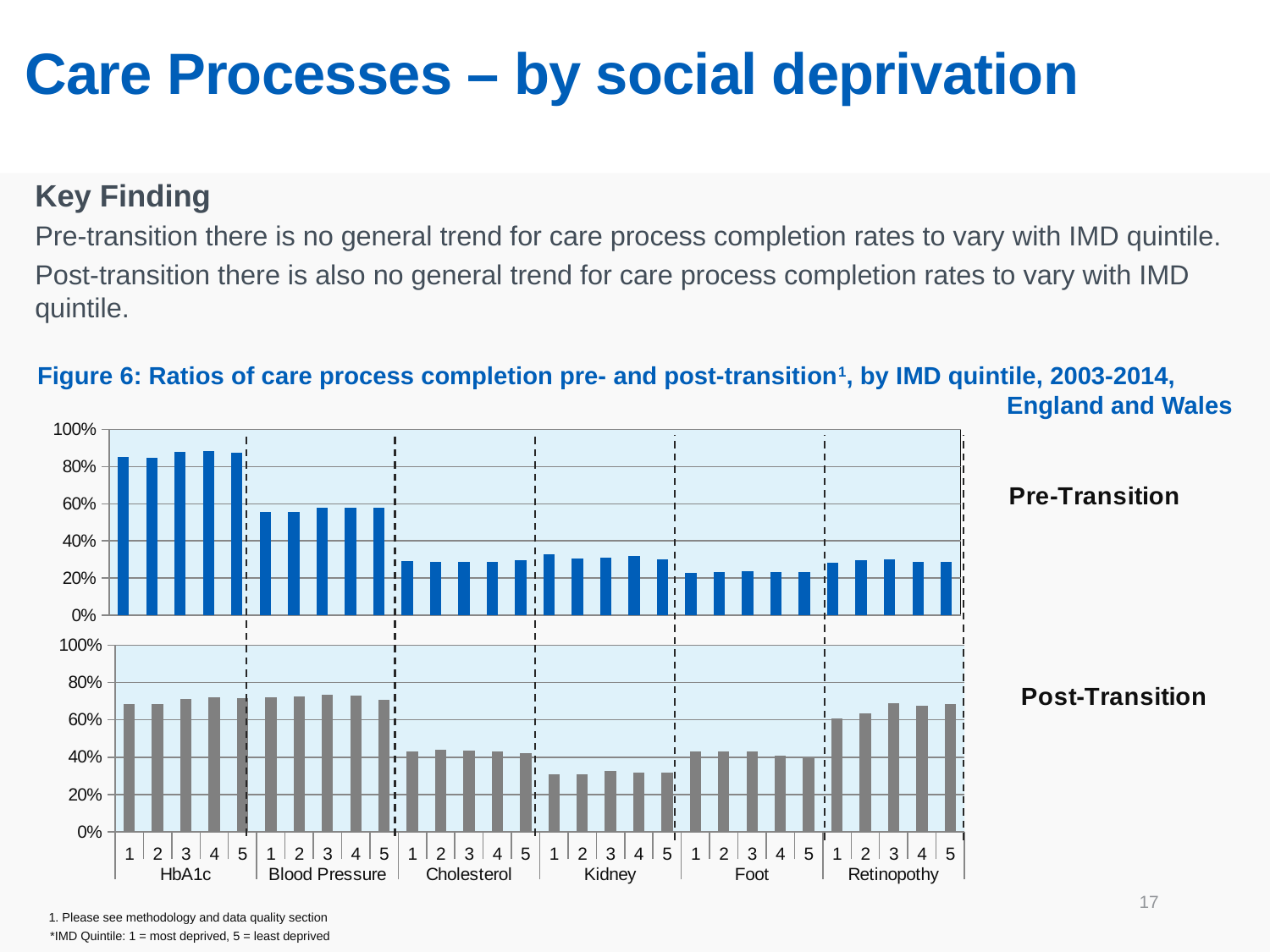

# Care Processes – by social deprivation
Key Finding
Pre-transition there is no general trend for care process completion rates to vary with IMD quintile.
Post-transition there is also no general trend for care process completion rates to vary with IMD quintile.
Figure 6: Ratios of care process completion pre- and post-transition1, by IMD quintile, 2003-2014,
England and Wales

### Chart: Pre-Transition

| Category | CP - Pre |
|---|---|
| 1 | 0.8530836293186955 |
| 2 | 0.8489566081483935 |
| 3 | 0.8806451612903226 |
| 4 | 0.8847262247838616 |
| 5 | 0.8725112395632627 |
| 1 | 0.5547303842428156 |
| 2 | 0.5568068896985757 |
| 3 | 0.5764516129032258 |
| 4 | 0.5795709253922511 |
| 5 | 0.5806037251123957 |
| 1 | 0.29350984824023246 |
| 2 | 0.2858562437893342 |
| 3 | 0.28580645161290325 |
| 4 | 0.28914505283381364 |
| 5 | 0.2944765574823378 |
| 1 | 0.3277365192121408 |
| 2 | 0.30573037429612454 |
| 3 | 0.31193548387096776 |
| 4 | 0.31988472622478387 |
| 5 | 0.30057803468208094 |
| 1 | 0.22882999353587588 |
| 2 | 0.23255813953488372 |
| 3 | 0.23794108125606991 |
| 4 | 0.23402889245585876 |
| 5 | 0.23291221250404923 |
| 1 | 0.2832822608103507 |
| 2 | 0.2954866008462623 |
| 3 | 0.30061141304347827 |
| 4 | 0.28818737270875766 |
| 5 | 0.28924221921515564 |

### Chart: Post-Transition

| Category |  |
|---|---|
| 1 | 0.6835647400710365 |
| 2 | 0.6866512090096059 |
| 3 | 0.7119354838709677 |
| 4 | 0.7217419148254883 |
| 5 | 0.7170841361592807 |
| 1 | 0.7219890216338392 |
| 2 | 0.726730705531633 |
| 3 | 0.734516129032258 |
| 4 | 0.7294268331732309 |
| 5 | 0.7068079640333975 |
| 1 | 0.4300936390054892 |
| 2 | 0.43789334216628023 |
| 3 | 0.43709677419354837 |
| 4 | 0.42907460774895934 |
| 5 | 0.4229287090558767 |
| 1 | 0.30836293186955116 |
| 2 | 0.3067240808214641 |
| 3 | 0.3258064516129032 |
| 4 | 0.31924431636247197 |
| 5 | 0.31856133590237634 |
| 1 | 0.4288020665159832 |
| 2 | 0.43226233852268964 |
| 3 | 0.4296774193548387 |
| 4 | 0.409542106948447 |
| 5 | 0.3930635838150289 |
| 1 | 0.6070390700678076 |
| 2 | 0.632991056641272 |
| 3 | 0.6883870967741935 |
| 4 | 0.6746717899455652 |
| 5 | 0.6856133590237636 |
17
1. Please see methodology and data quality section
*IMD Quintile: 1 = most deprived, 5 = least deprived